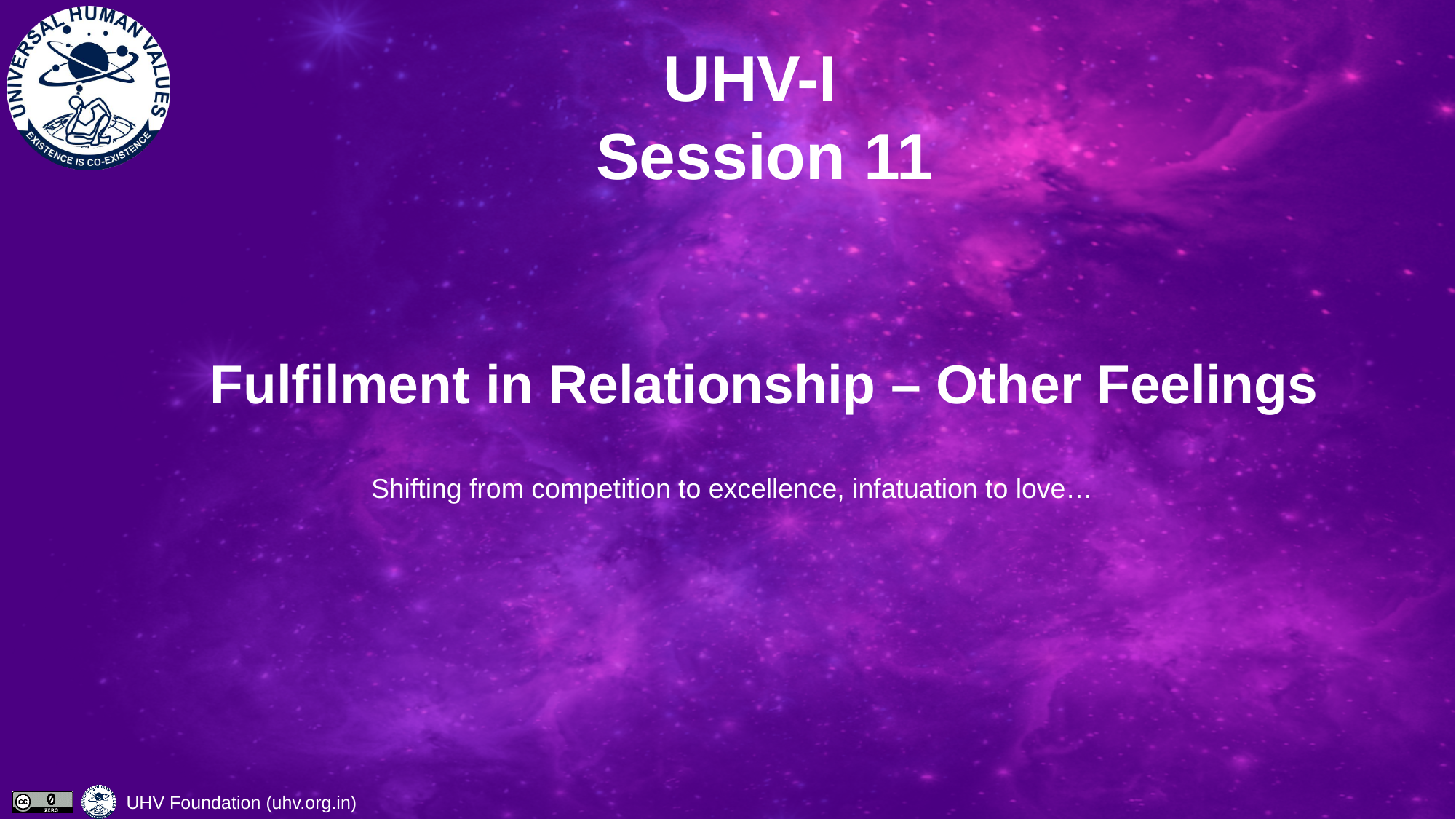

# UHV-I Session 11 Fulfilment in Relationship – Other Feelings
Shifting from competition to excellence, infatuation to love…